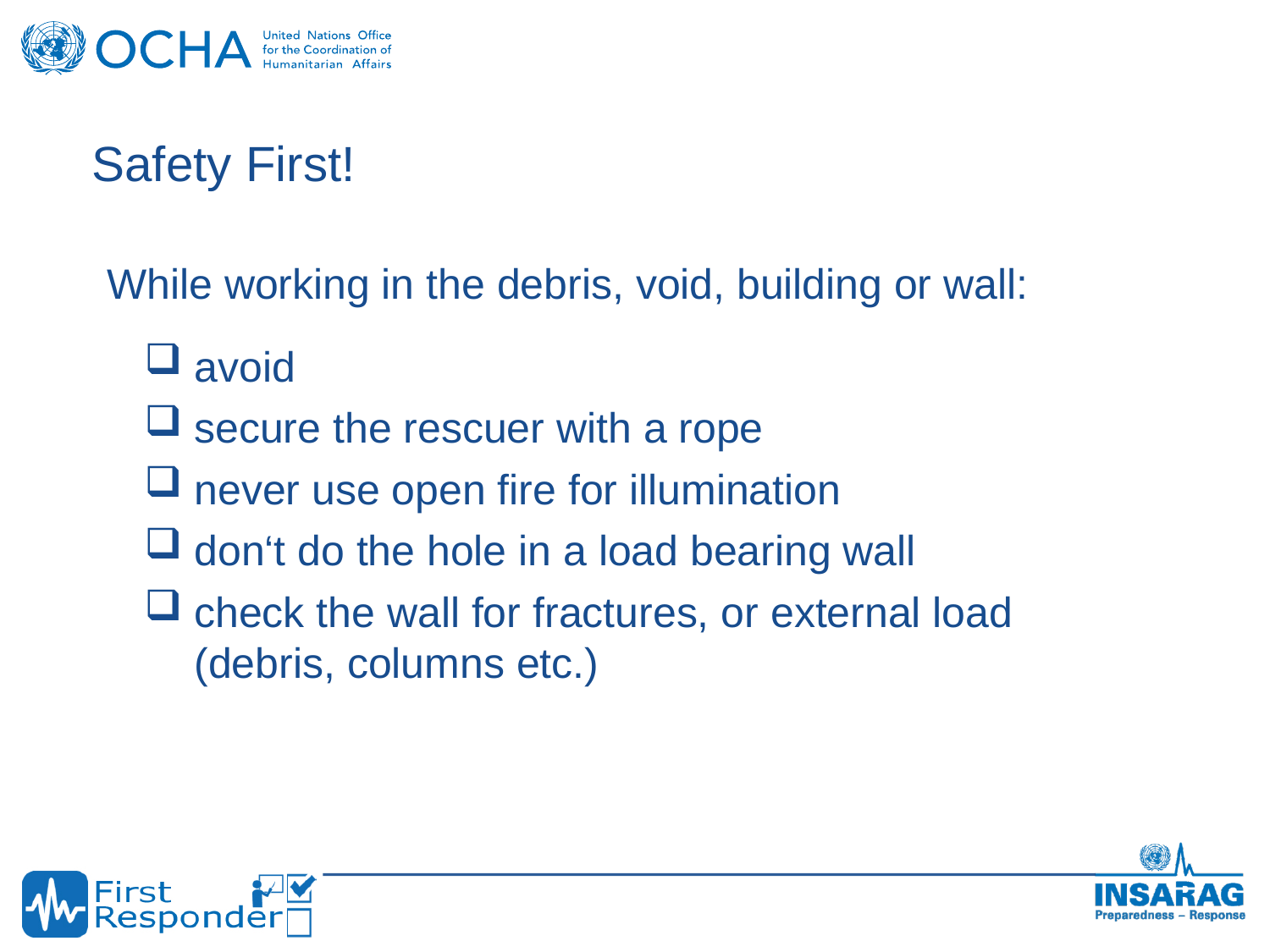

Safety First!
While working in the debris, void, building or wall:
avoid
secure the rescuer with a rope
never use open fire for illumination
don‘t do the hole in a load bearing wall
check the wall for fractures, or external load
(debris, columns etc.)